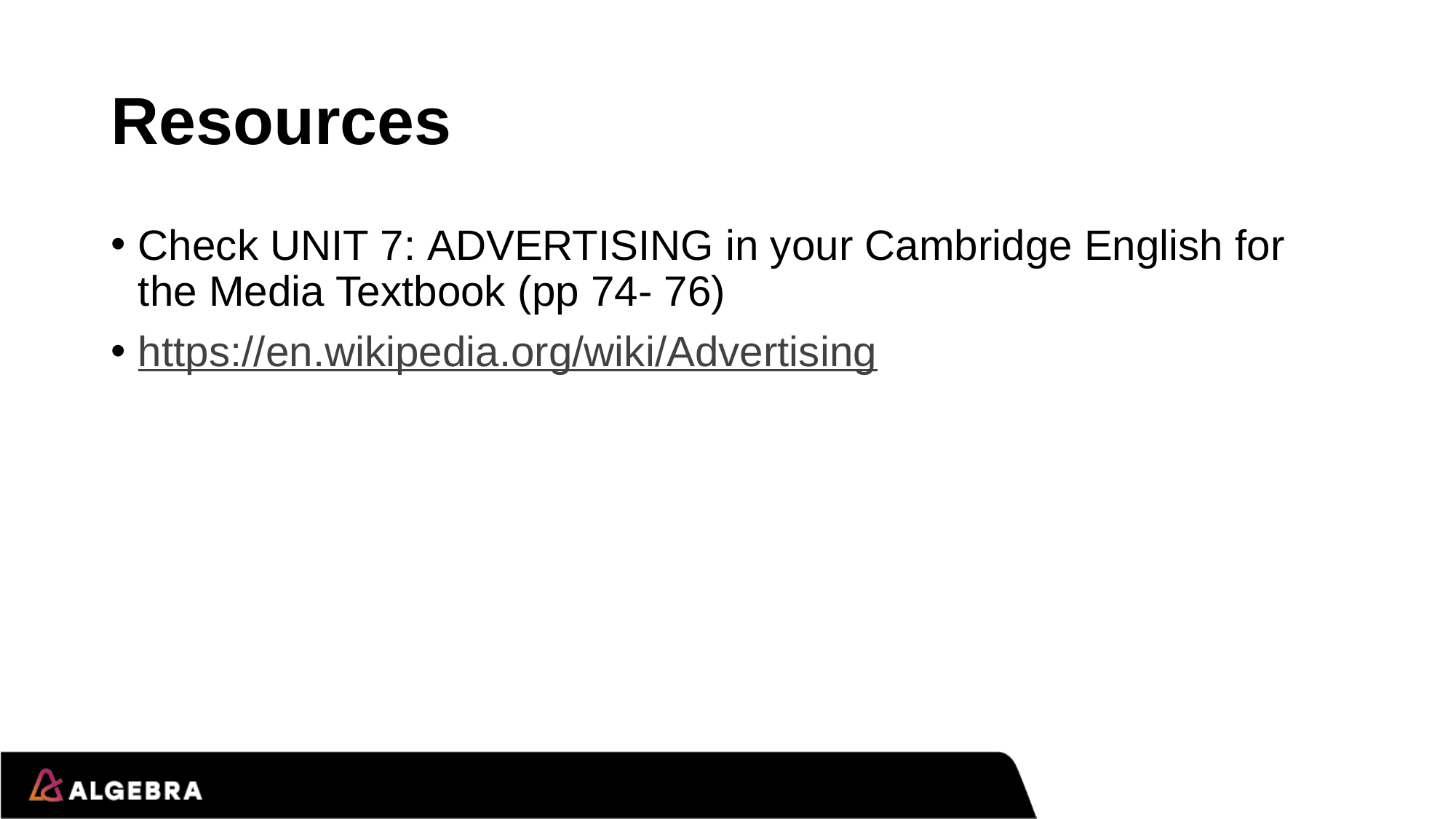

# Resources
Check UNIT 7: ADVERTISING in your Cambridge English for the Media Textbook (pp 74- 76)
https://en.wikipedia.org/wiki/Advertising